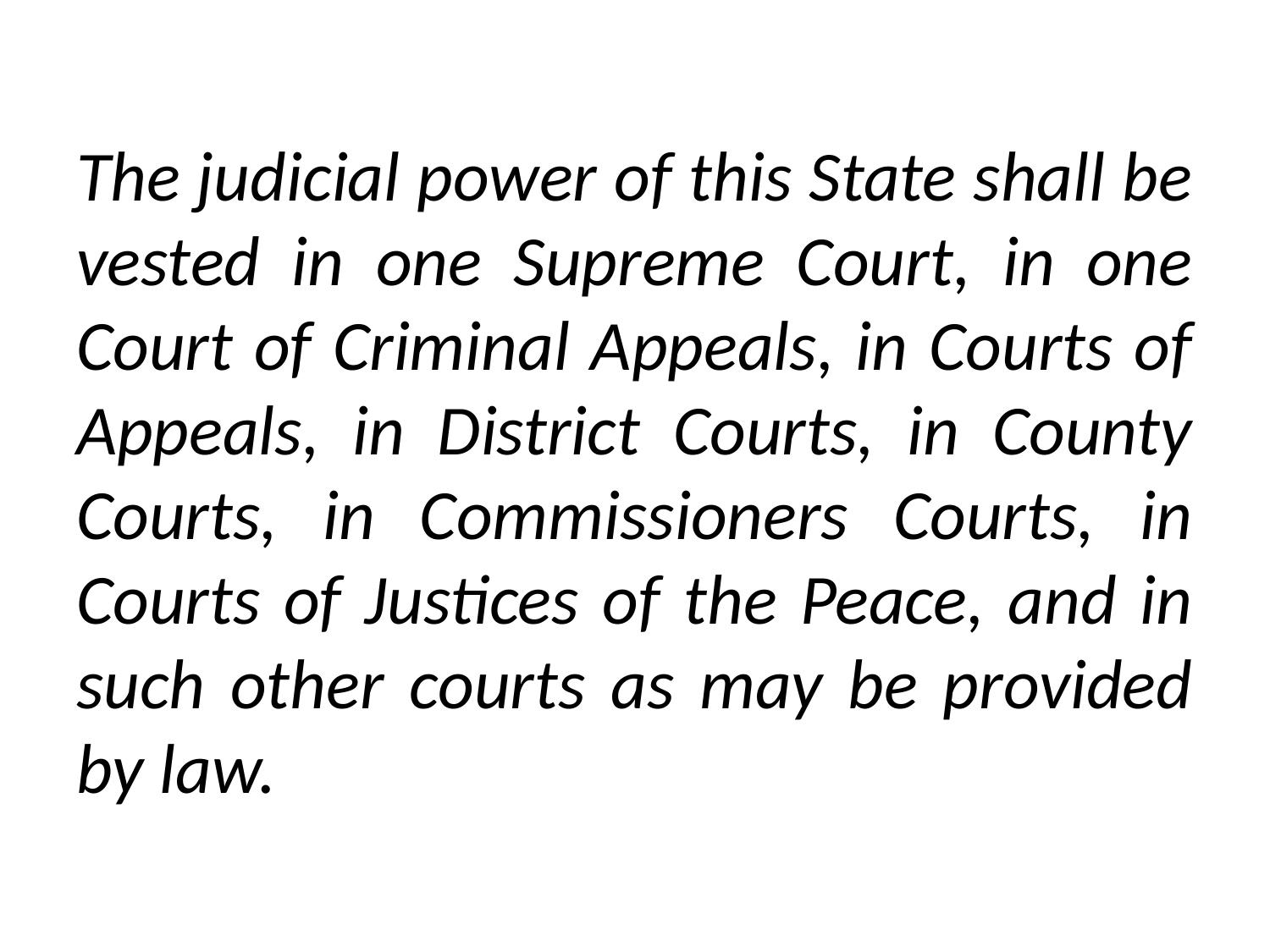

# The judicial power of this State shall be vested in one Supreme Court, in one Court of Criminal Appeals, in Courts of Appeals, in District Courts, in County Courts, in Commissioners Courts, in Courts of Justices of the Peace, and in such other courts as may be provided by law.